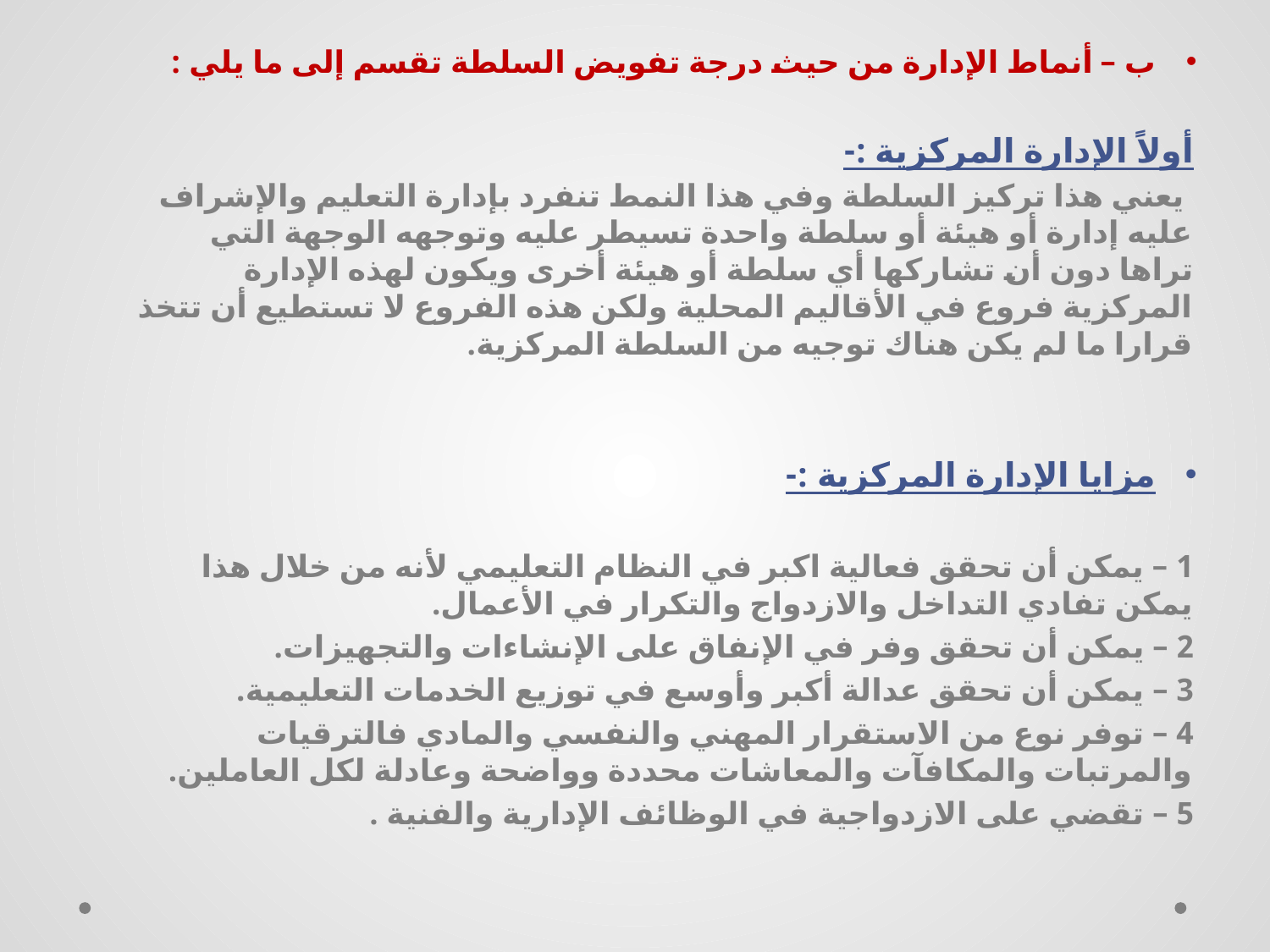

ب – أنماط الإدارة من حيث درجة تفويض السلطة تقسم إلى ما يلي :

أولاً الإدارة المركزية :-
 يعني هذا تركيز السلطة وفي هذا النمط تنفرد بإدارة التعليم والإشراف عليه إدارة أو هيئة أو سلطة واحدة تسيطر عليه وتوجهه الوجهة التي تراها دون أن تشاركها أي سلطة أو هيئة أخرى ويكون لهذه الإدارة المركزية فروع في الأقاليم المحلية ولكن هذه الفروع لا تستطيع أن تتخذ قرارا ما لم يكن هناك توجيه من السلطة المركزية.

مزايا الإدارة المركزية :-

1 – يمكن أن تحقق فعالية اكبر في النظام التعليمي لأنه من خلال هذا يمكن تفادي التداخل والازدواج والتكرار في الأعمال.
2 – يمكن أن تحقق وفر في الإنفاق على الإنشاءات والتجهيزات.
3 – يمكن أن تحقق عدالة أكبر وأوسع في توزيع الخدمات التعليمية.
4 – توفر نوع من الاستقرار المهني والنفسي والمادي فالترقيات والمرتبات والمكافآت والمعاشات محددة وواضحة وعادلة لكل العاملين.
5 – تقضي على الازدواجية في الوظائف الإدارية والفنية .